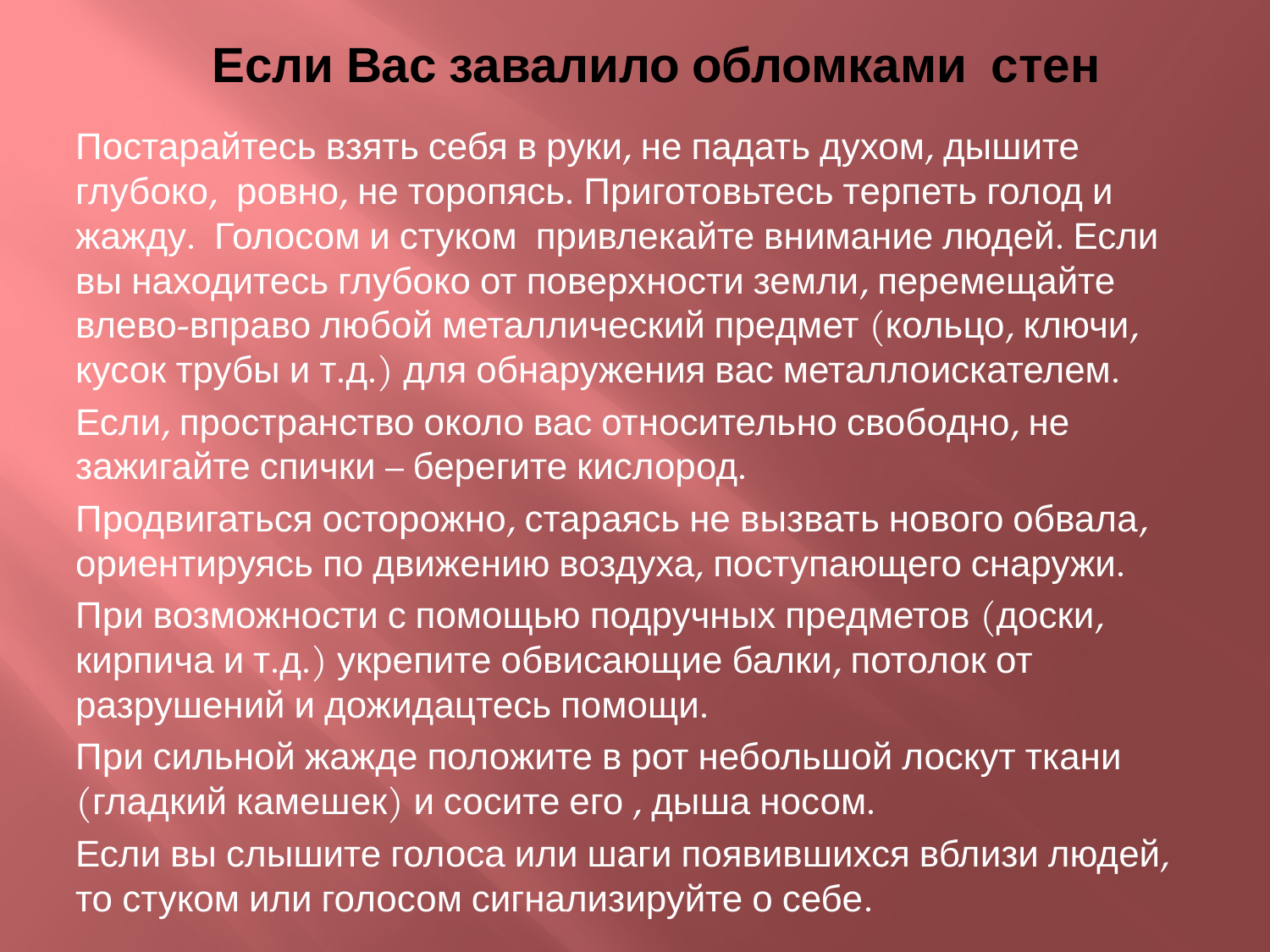

# Если Вас завалило обломками  стен
Постарайтесь взять себя в руки, не падать духом, дышите глубоко,  ровно, не торопясь. Приготовьтесь терпеть голод и жажду.  Голосом и стуком  привлекайте внимание людей. Если вы находитесь глубоко от поверхности земли, перемещайте влево-вправо любой металлический предмет (кольцо, ключи, кусок трубы и т.д.) для обнаружения вас металлоискателем.
Если, пространство около вас относительно свободно, не зажигайте спички – берегите кислород.
Продвигаться осторожно, стараясь не вызвать нового обвала, ориентируясь по движению воздуха, поступающего снаружи.
При возможности с помощью подручных предметов (доски, кирпича и т.д.) укрепите обвисающие балки, потолок от разрушений и дожидацтесь помощи.
При сильной жажде положите в рот небольшой лоскут ткани (гладкий камешек) и сосите его , дыша носом.
Если вы слышите голоса или шаги появившихся вблизи людей, то стуком или голосом сигнализируйте о себе.